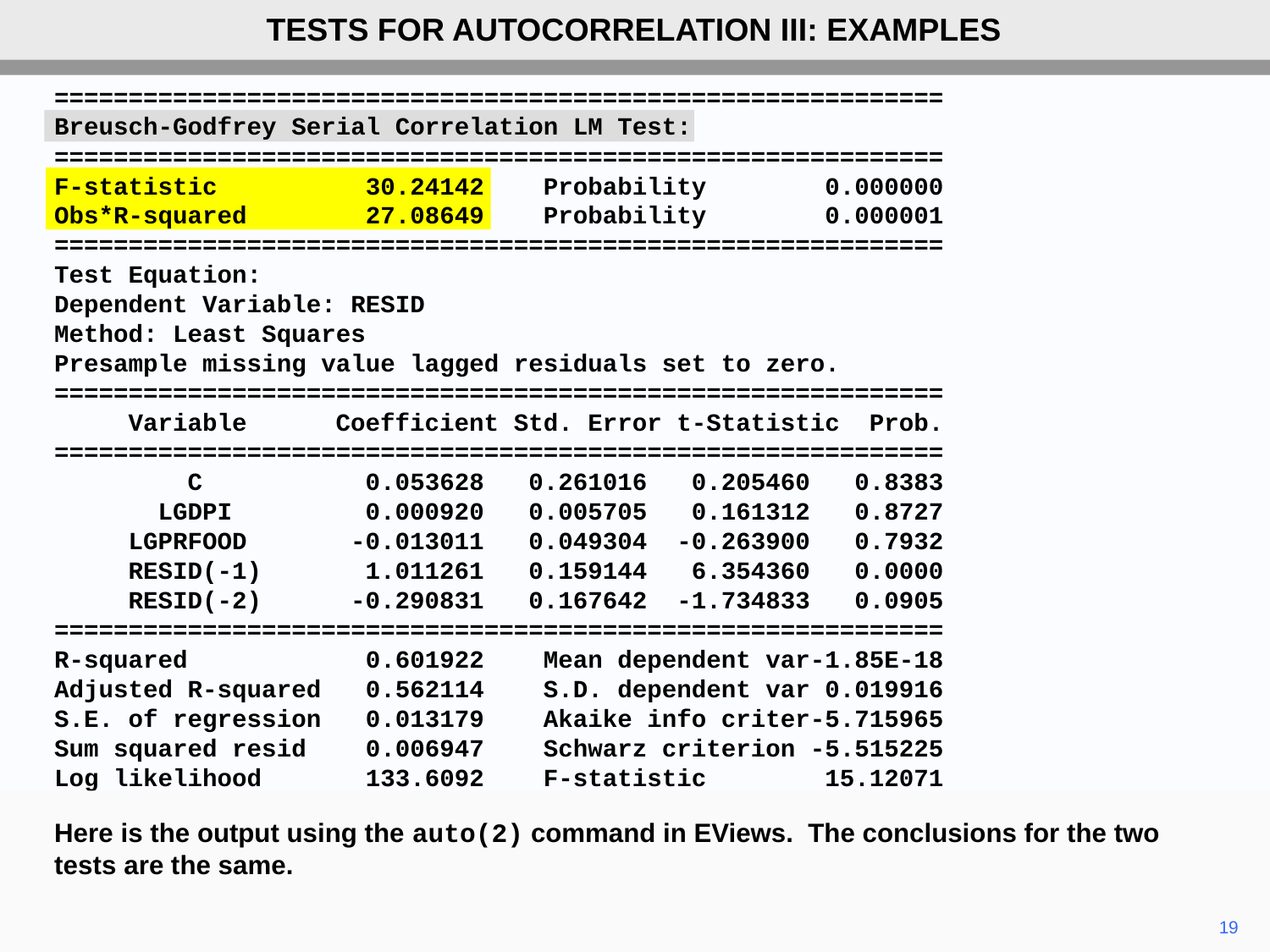

TESTS FOR AUTOCORRELATION III: EXAMPLES

============================================================
Breusch-Godfrey Serial Correlation LM Test:
============================================================
F-statistic          30.24142    Probability        0.000000
Obs*R-squared        27.08649    Probability        0.000001
============================================================
Test Equation:
Dependent Variable: RESID
Method: Least Squares
Presample missing value lagged residuals set to zero.
============================================================
     Variable      Coefficient Std. Error t-Statistic  Prob.
============================================================
         C           0.053628   0.261016   0.205460   0.8383
       LGDPI         0.000920   0.005705   0.161312   0.8727
     LGPRFOOD       -0.013011   0.049304  -0.263900   0.7932
     RESID(-1)       1.011261   0.159144   6.354360   0.0000
     RESID(-2)      -0.290831   0.167642  -1.734833   0.0905
============================================================
R-squared            0.601922    Mean dependent var-1.85E-18
Adjusted R-squared   0.562114    S.D. dependent var 0.019916
S.E. of regression   0.013179    Akaike info criter-5.715965
Sum squared resid    0.006947    Schwarz criterion -5.515225
Log likelihood       133.6092    F-statistic        15.12071
Durbin-Watson stat   1.894290    Prob(F-statistic)  0.000000
============================================================

Here is the output using the auto(2) command in EViews.  The conclusions for the two tests are the same.
19